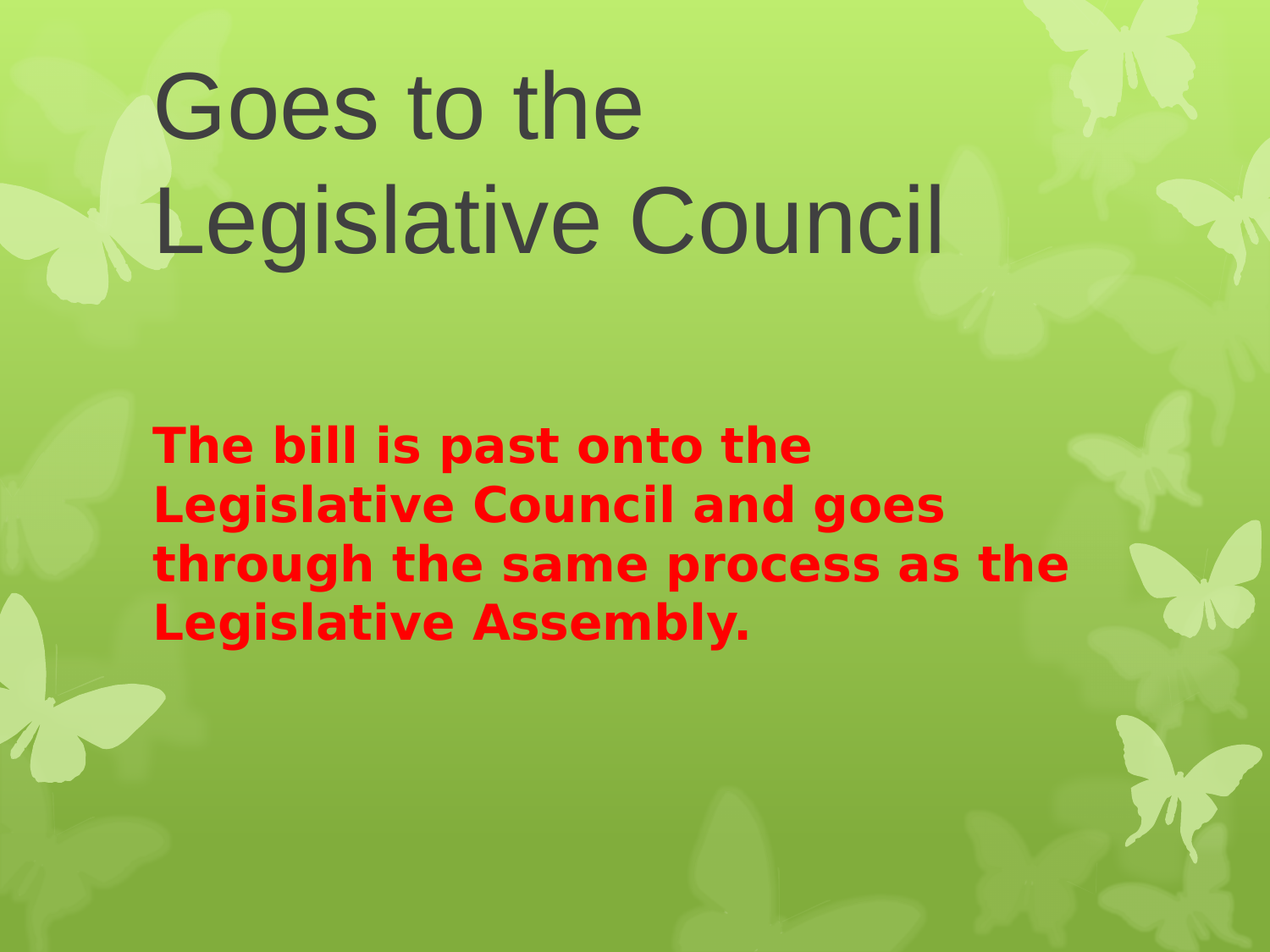

# Goes to the Legislative Council
The bill is past onto the Legislative Council and goes through the same process as the Legislative Assembly.